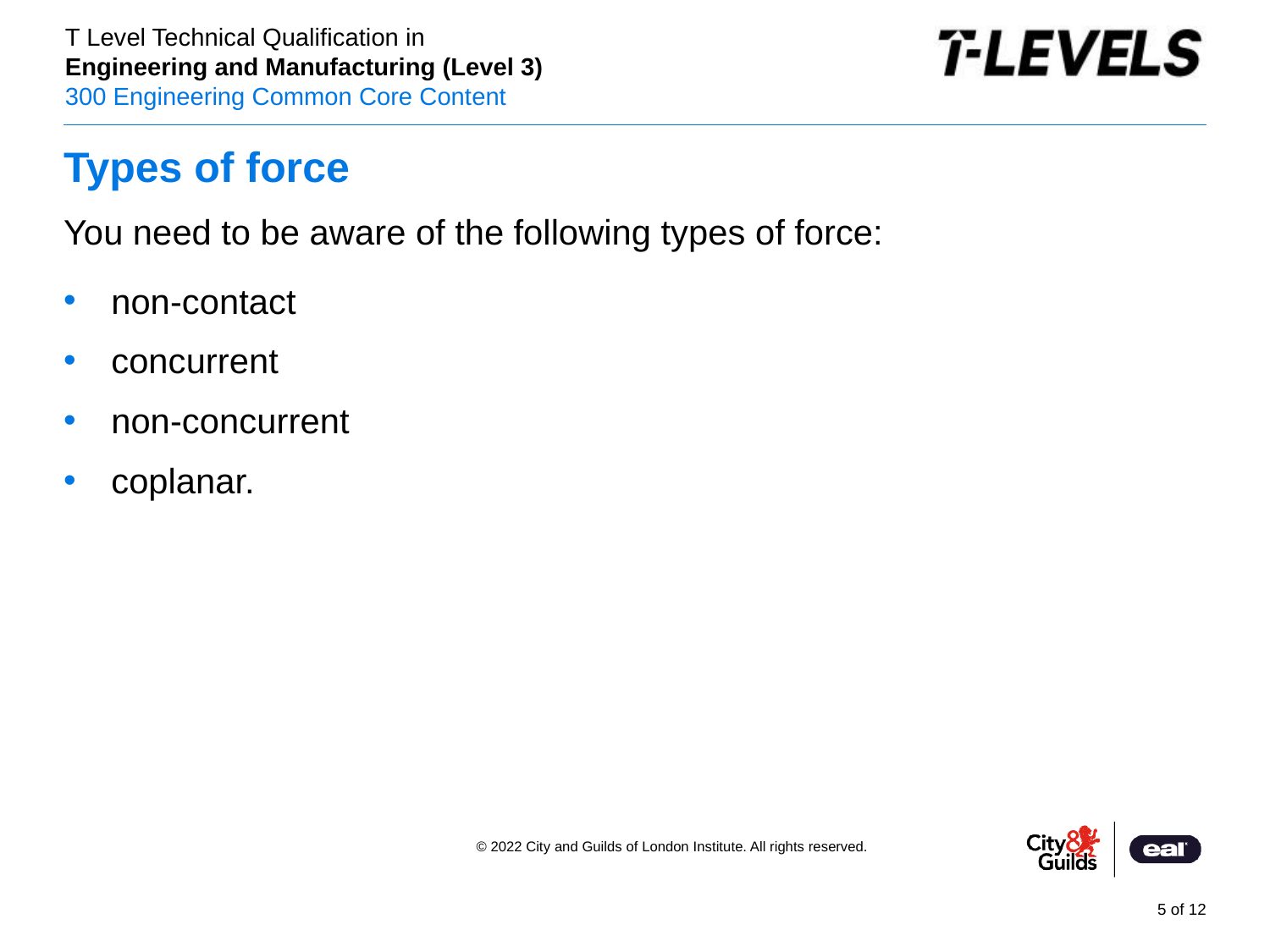

# Types of force
You need to be aware of the following types of force:
non-contact
concurrent
non-concurrent
coplanar.